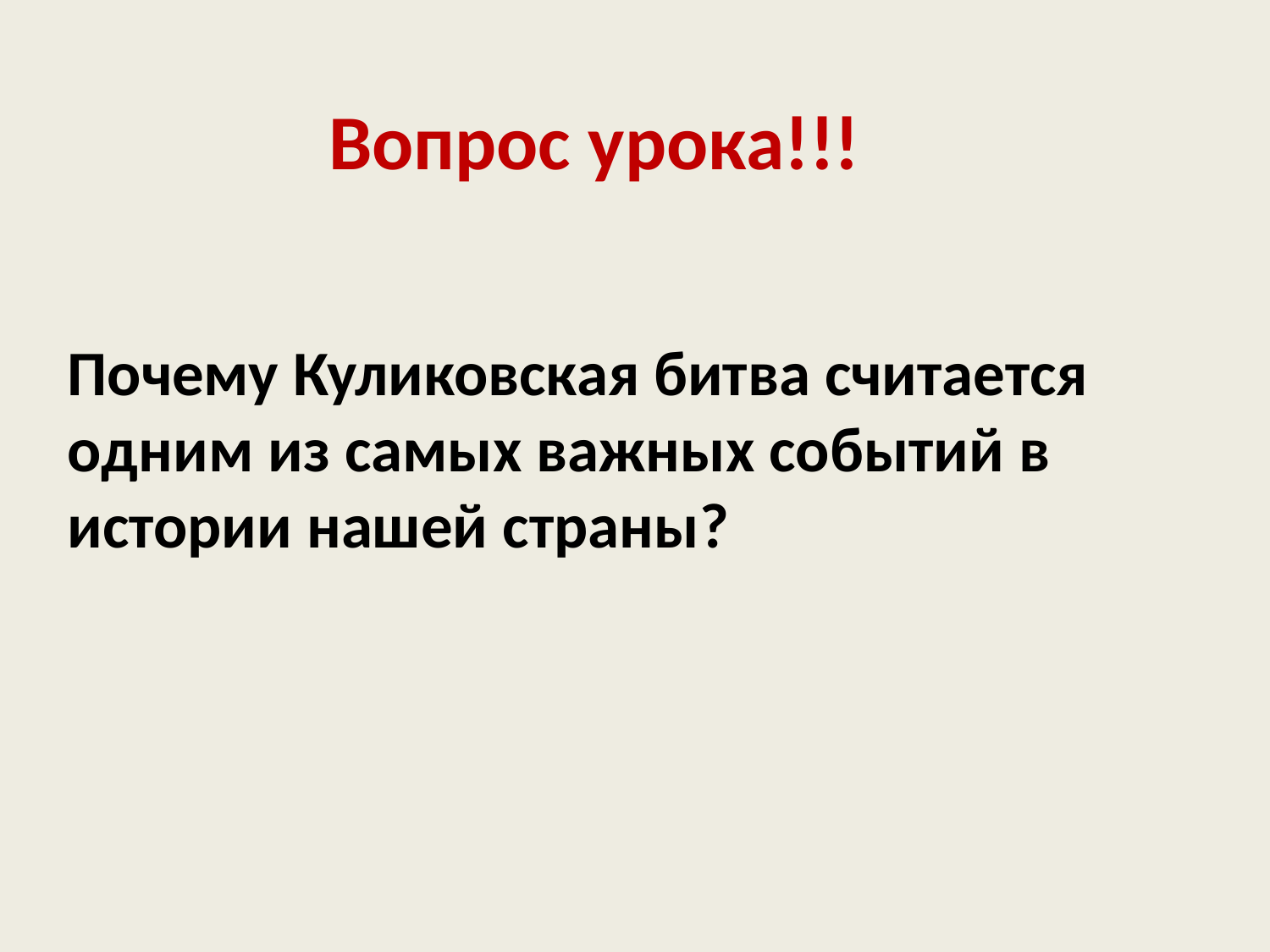

Вопрос урока!!!
Почему Куликовская битва считается одним из самых важных событий в истории нашей страны?